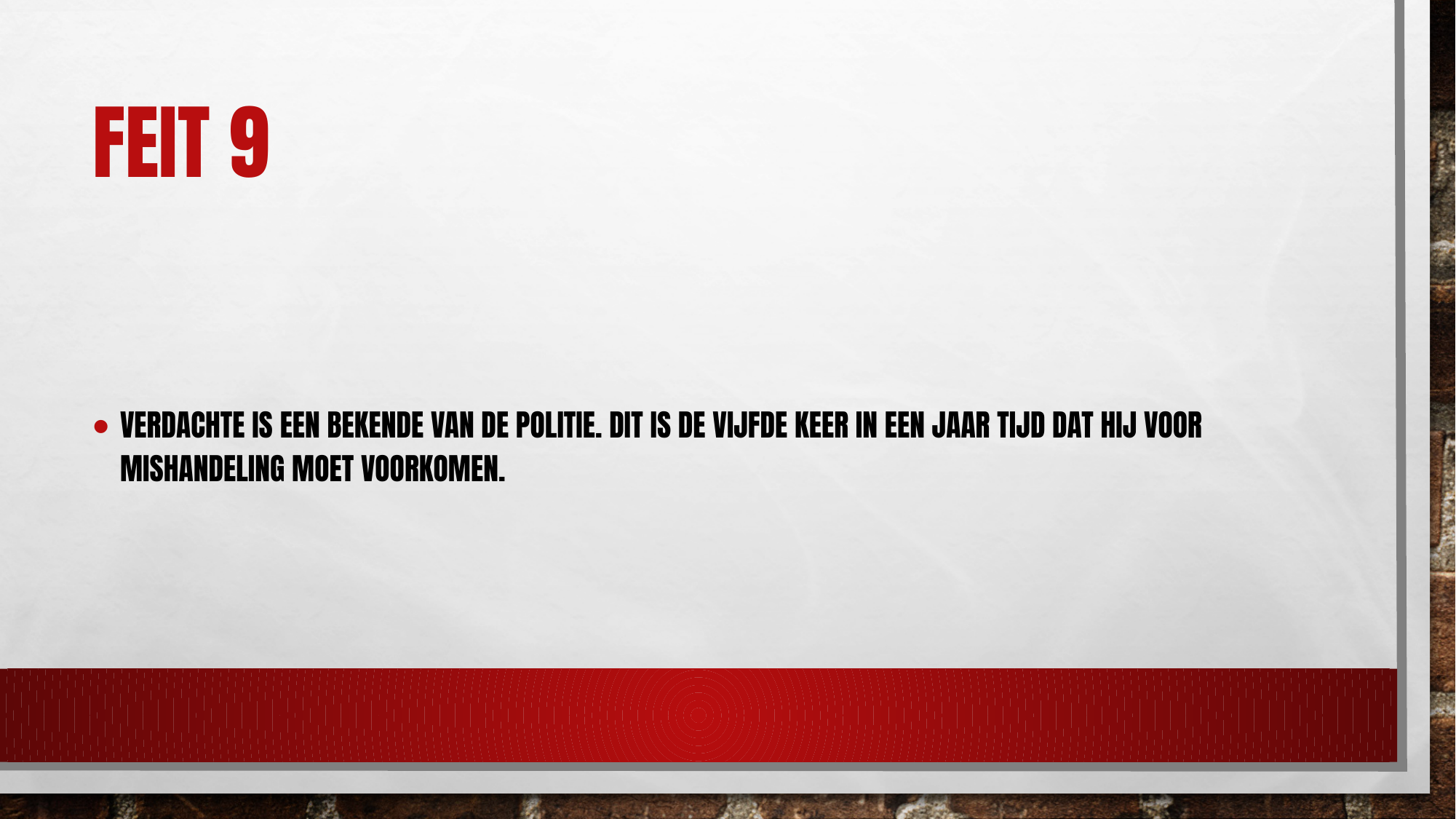

# Feit 9
Verdachte is een bekende van de politie. Dit is de vijfde keer in een jaar tijd dat hij voor mishandeling moet voorkomen.